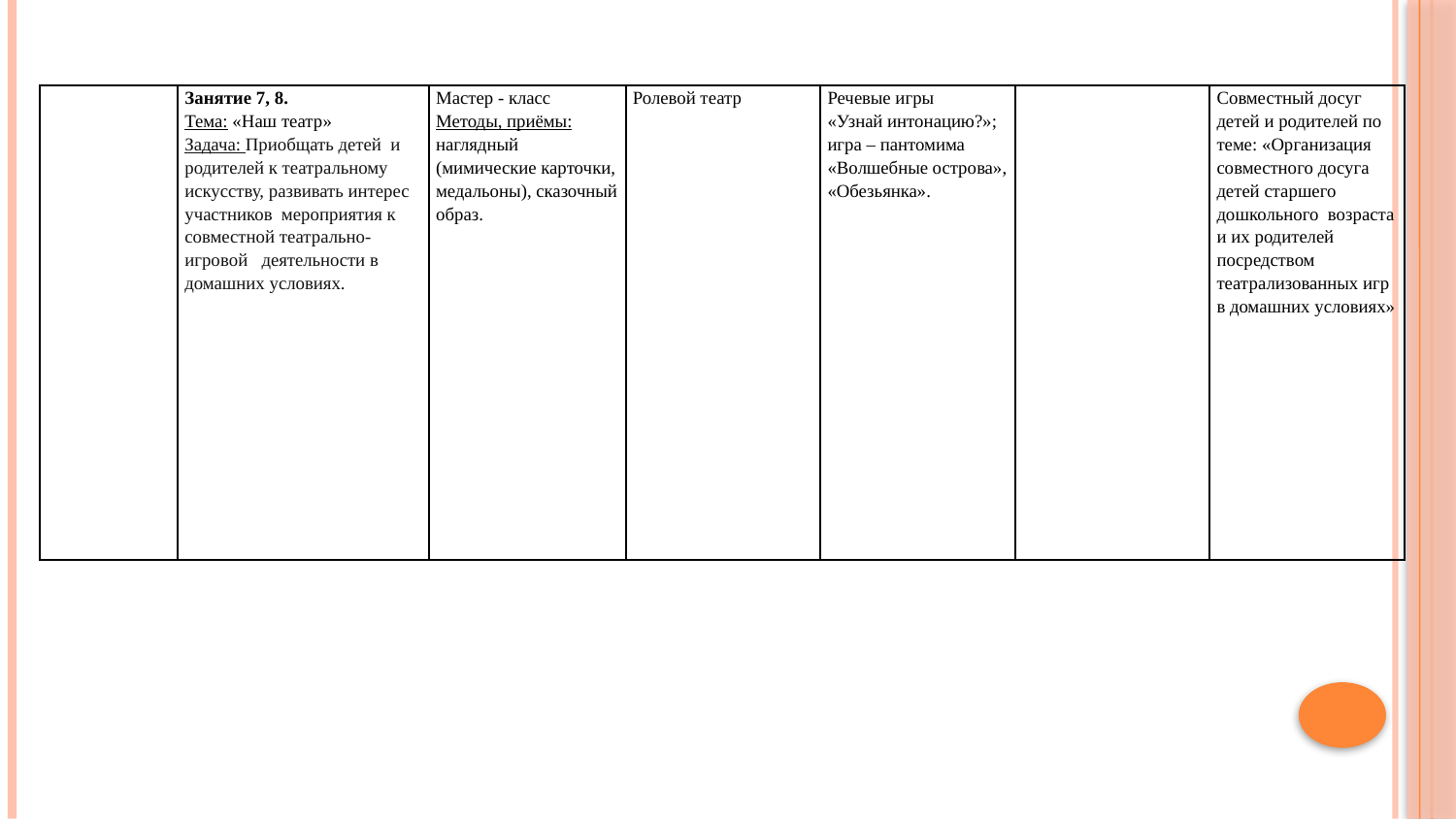

|  | Занятие 7, 8. Тема: «Наш театр» Задача: Приобщать детей и родителей к театральному искусству, развивать интерес участников мероприятия к совместной театрально- игровой деятельности в домашних условиях. | Мастер - класс Методы, приёмы: наглядный (мимические карточки, медальоны), сказочный образ. | Ролевой театр | Речевые игры «Узнай интонацию?»; игра – пантомима «Волшебные острова», «Обезьянка». |  | Совместный досуг детей и родителей по теме: «Организация совместного досуга детей старшего дошкольного возраста и их родителей посредством театрализованных игр в домашних условиях» |
| --- | --- | --- | --- | --- | --- | --- |